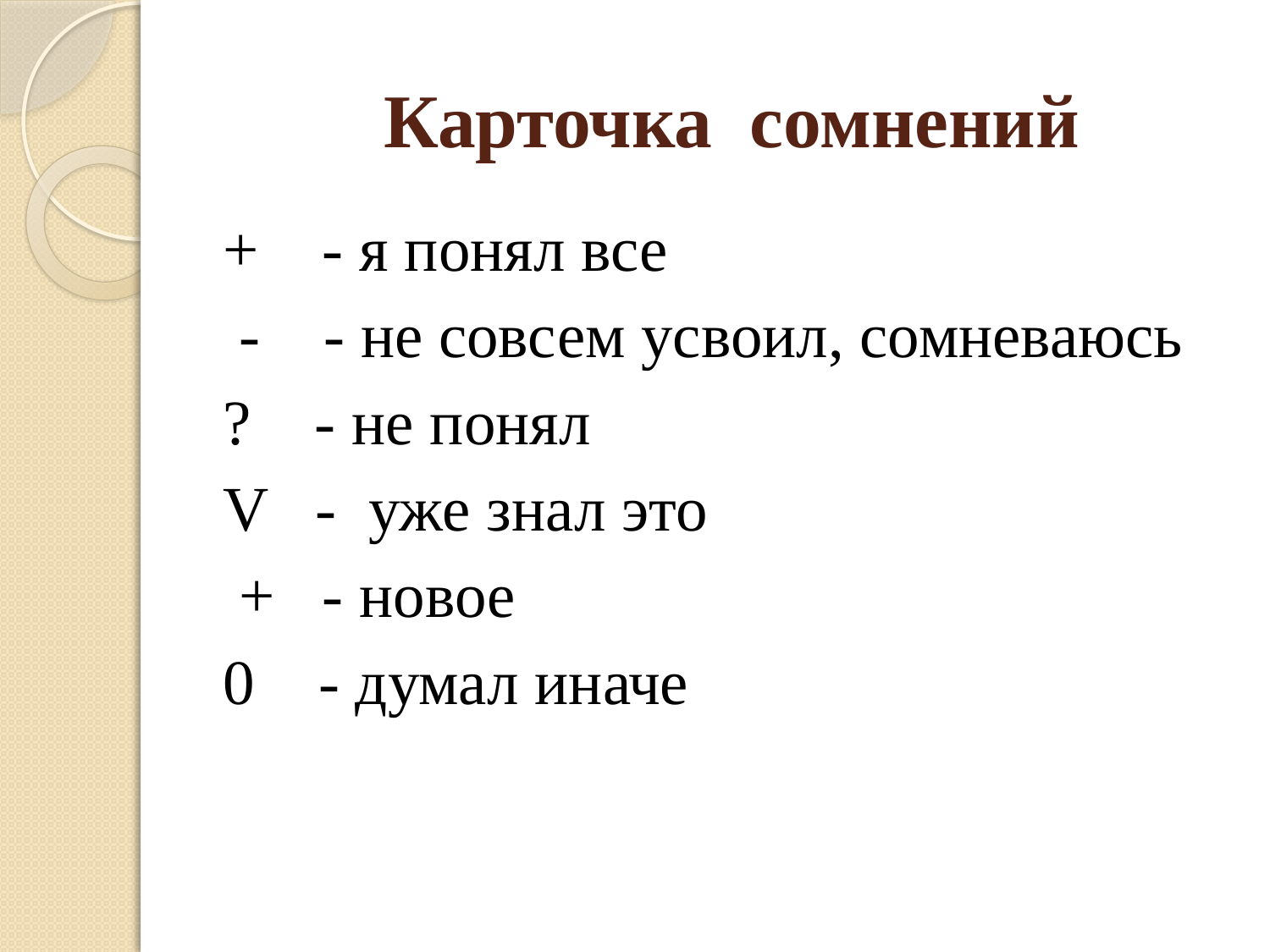

# Карточка  сомнений
+    - я понял все
 -    - не совсем усвоил, сомневаюсь
?    - не понял
V   -  уже знал это
 +   - новое
0    - думал иначе